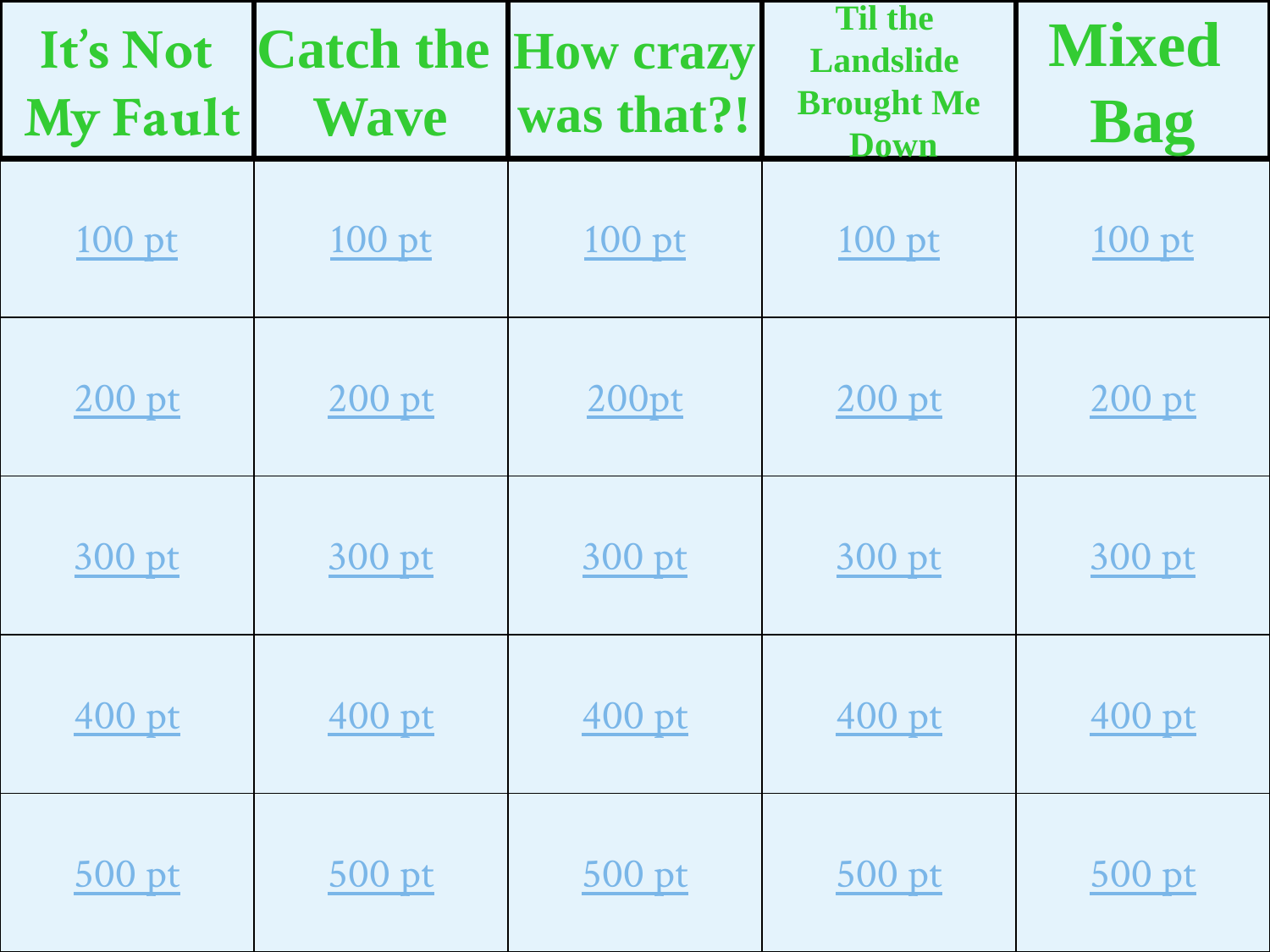

It’s Not
 My Fault
Catch the
Wave
 How crazy
was that?!
Til the
Landslide
Brought Me
 Down
Mixed
Bag
100 pt
100 pt
100 pt
100 pt
100 pt
200 pt
200 pt
200pt
200 pt
200 pt
300 pt
300 pt
300 pt
300 pt
300 pt
400 pt
400 pt
400 pt
400 pt
400 pt
500 pt
500 pt
500 pt
500 pt
500 pt